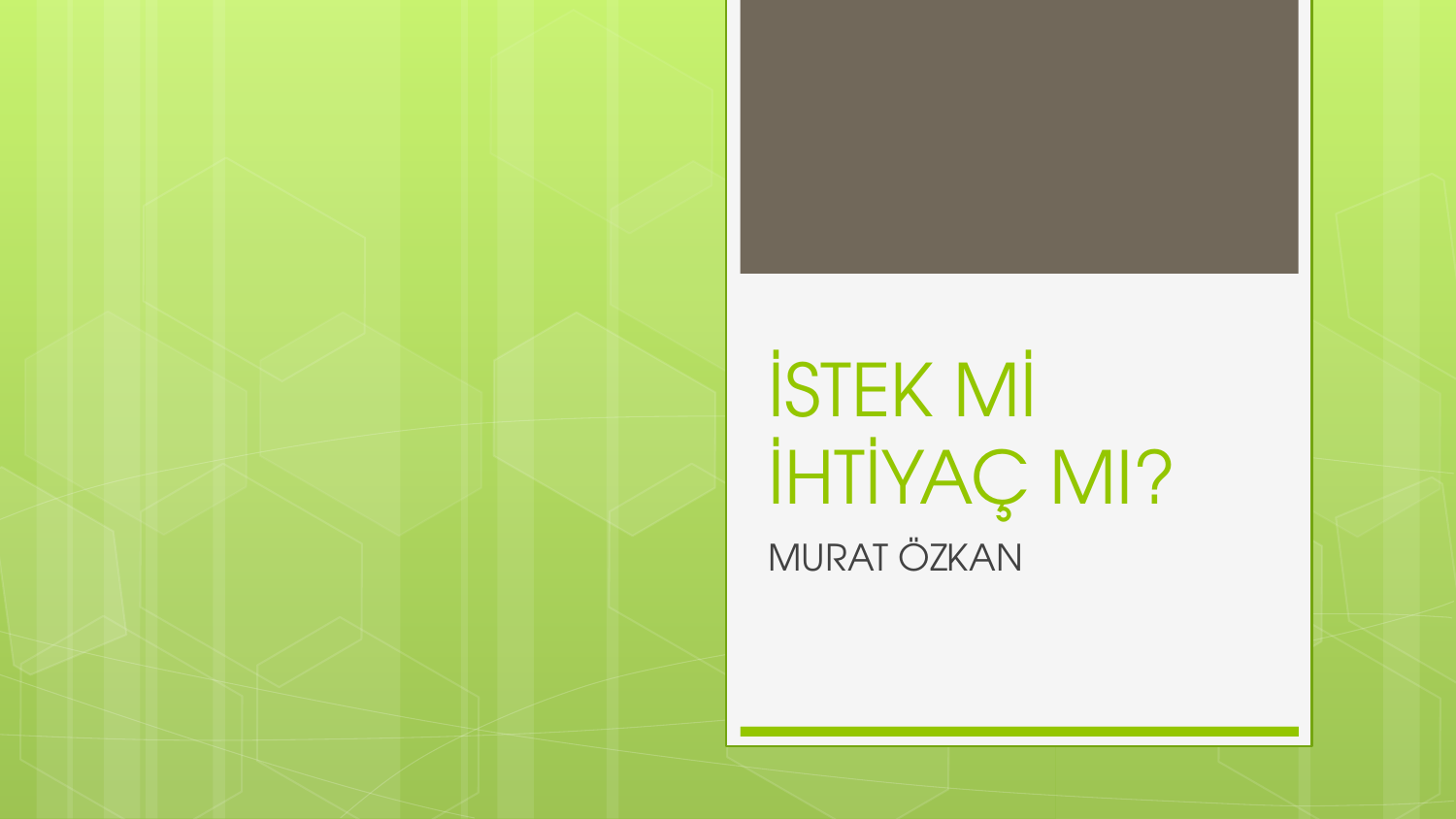

# İSTEK Mİ İHTİYAÇ MI?
MURAT ÖZKAN